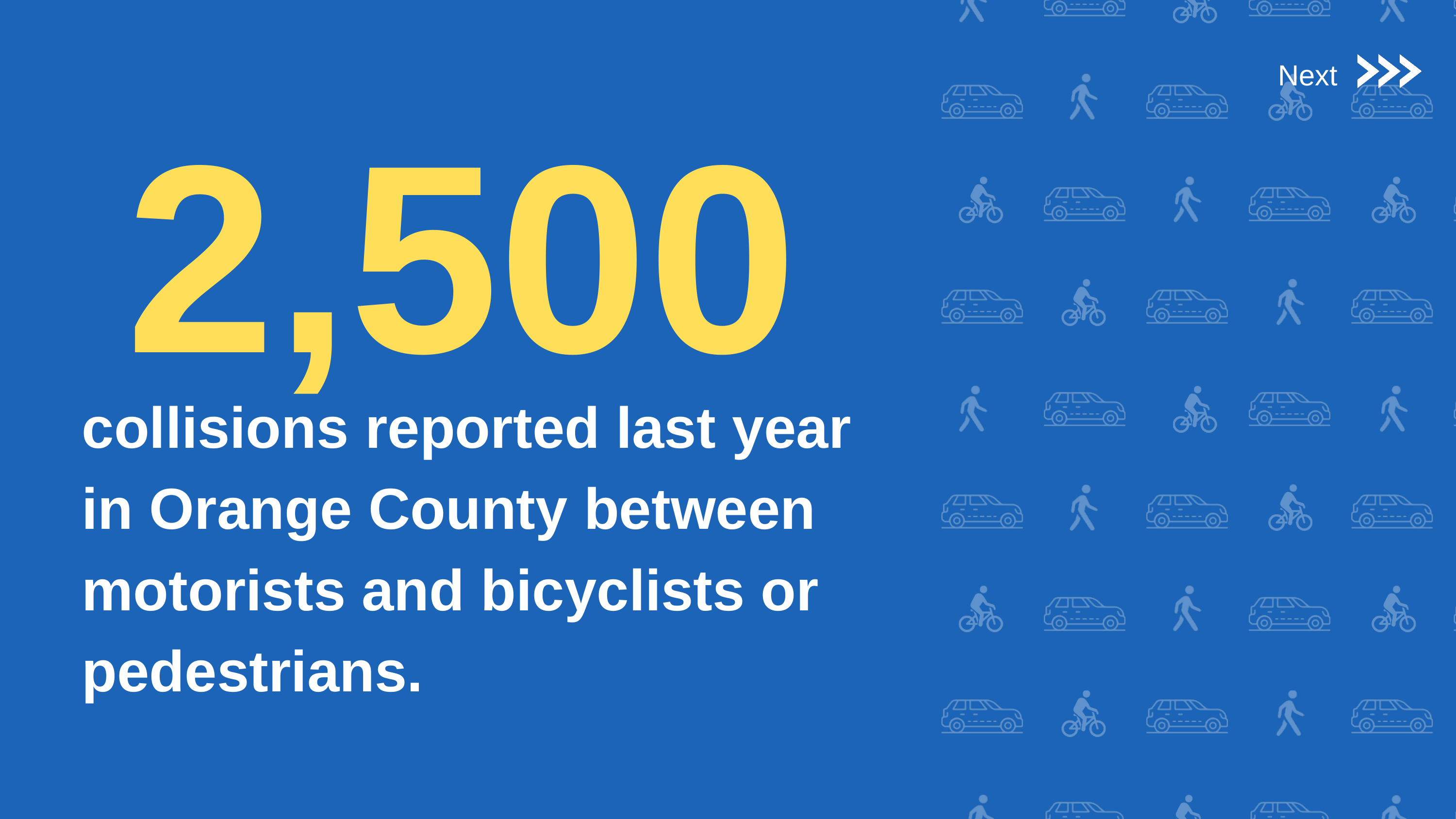

Next
2,500
collisions reported last year in Orange County between motorists and bicyclists or pedestrians.